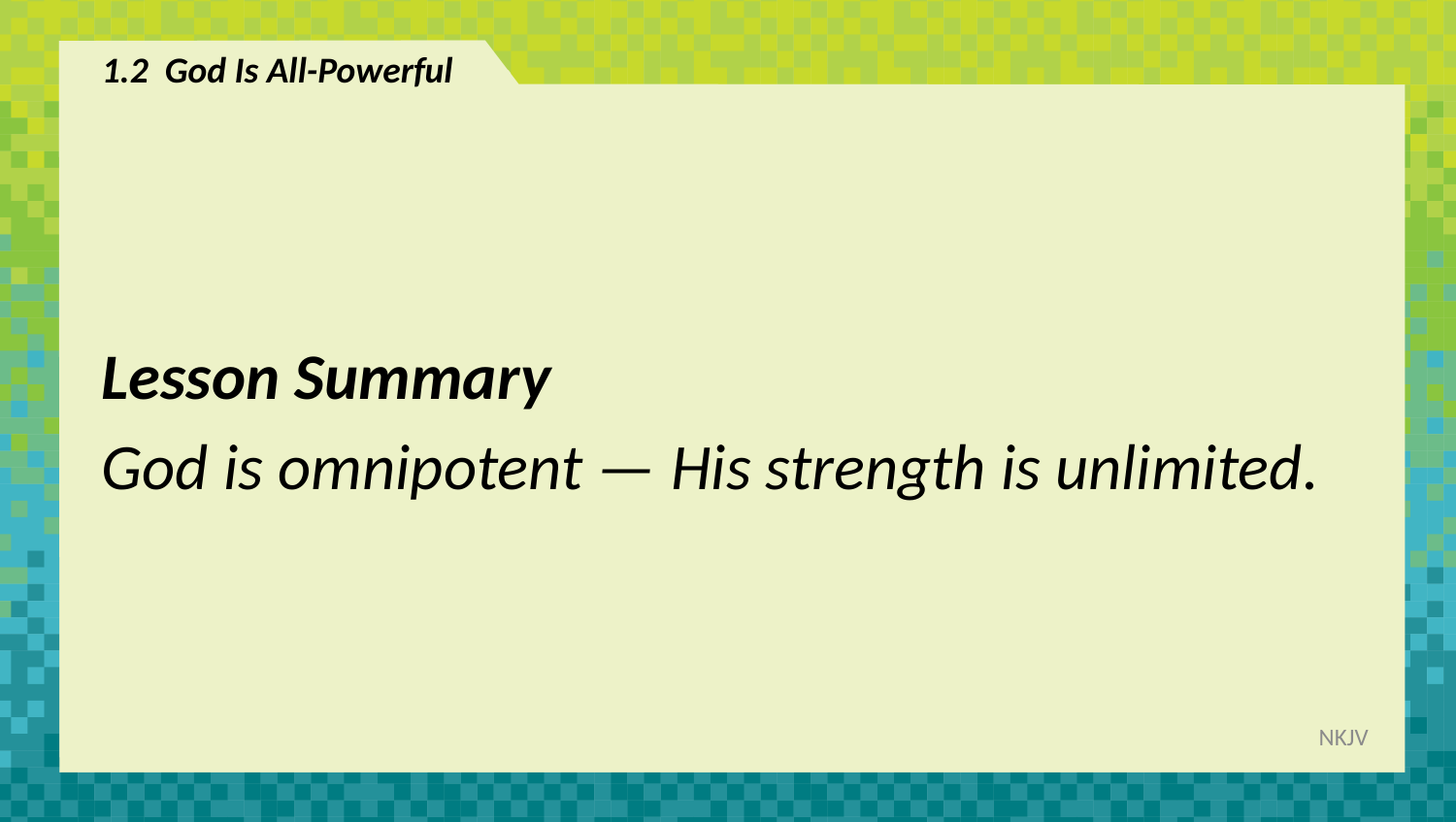

# 1.2  God Is All-Powerful
Lesson Summary
God is omnipotent — His strength is unlimited.
NKJV